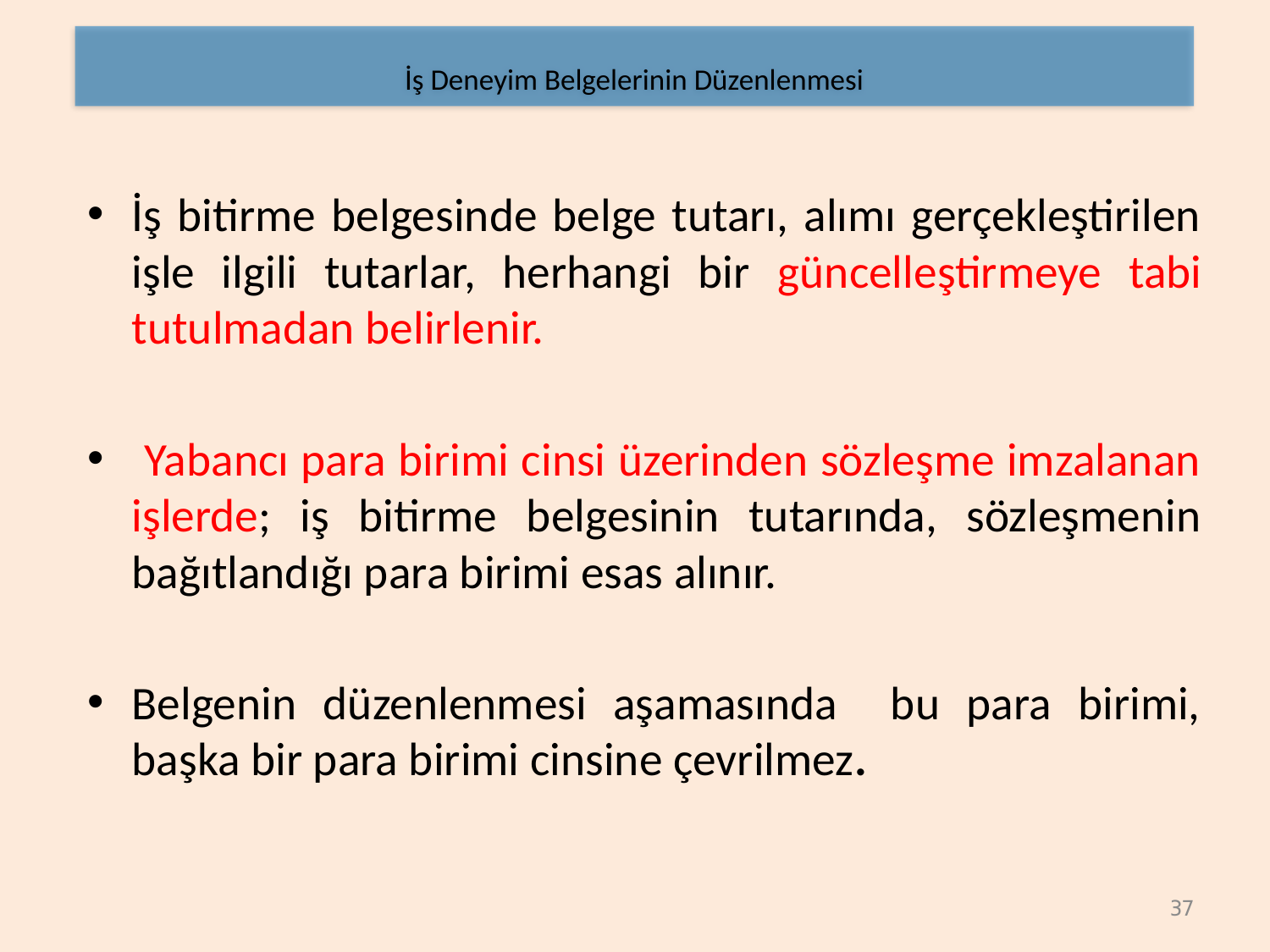

İş Deneyim Belgelerinin Düzenlenmesi

İş bitirme belgesinde belge tutarı, alımı gerçekleştirilen işle ilgili tutarlar, herhangi bir güncelleştirmeye tabi tutulmadan belirlenir.

 Yabancı para birimi cinsi üzerinden sözleşme imzalanan işlerde; iş bitirme belgesinin tutarında, sözleşmenin bağıtlandığı para birimi esas alınır.

Belgenin düzenlenmesi aşamasında  bu para birimi, başka bir para birimi cinsine çevrilmez.

37